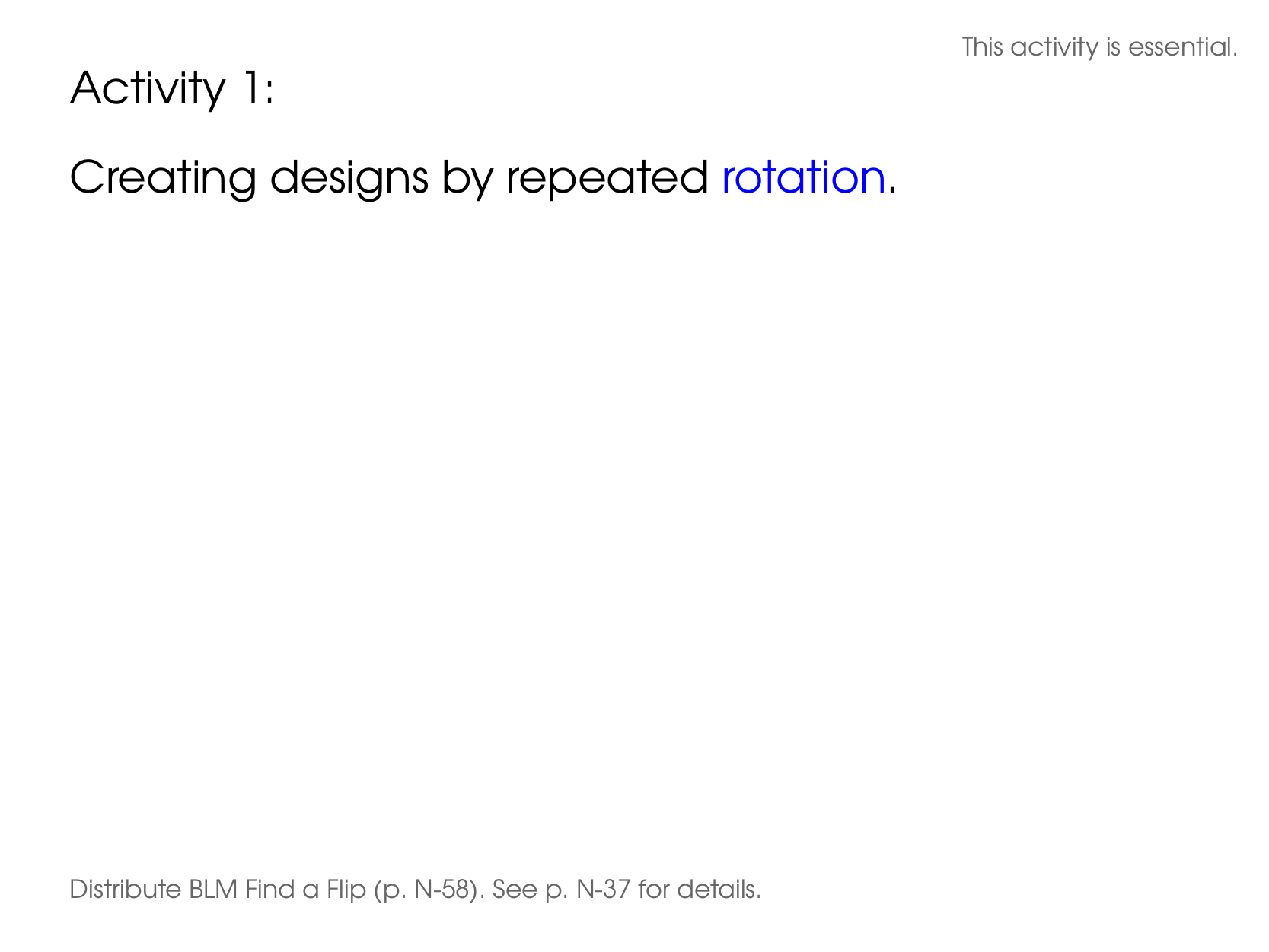

This activity is essential.
Activity 1:
Creating designs by repeated rotation.
Distribute BLM Find a Flip (p. N-58). See p. N-37 for details.